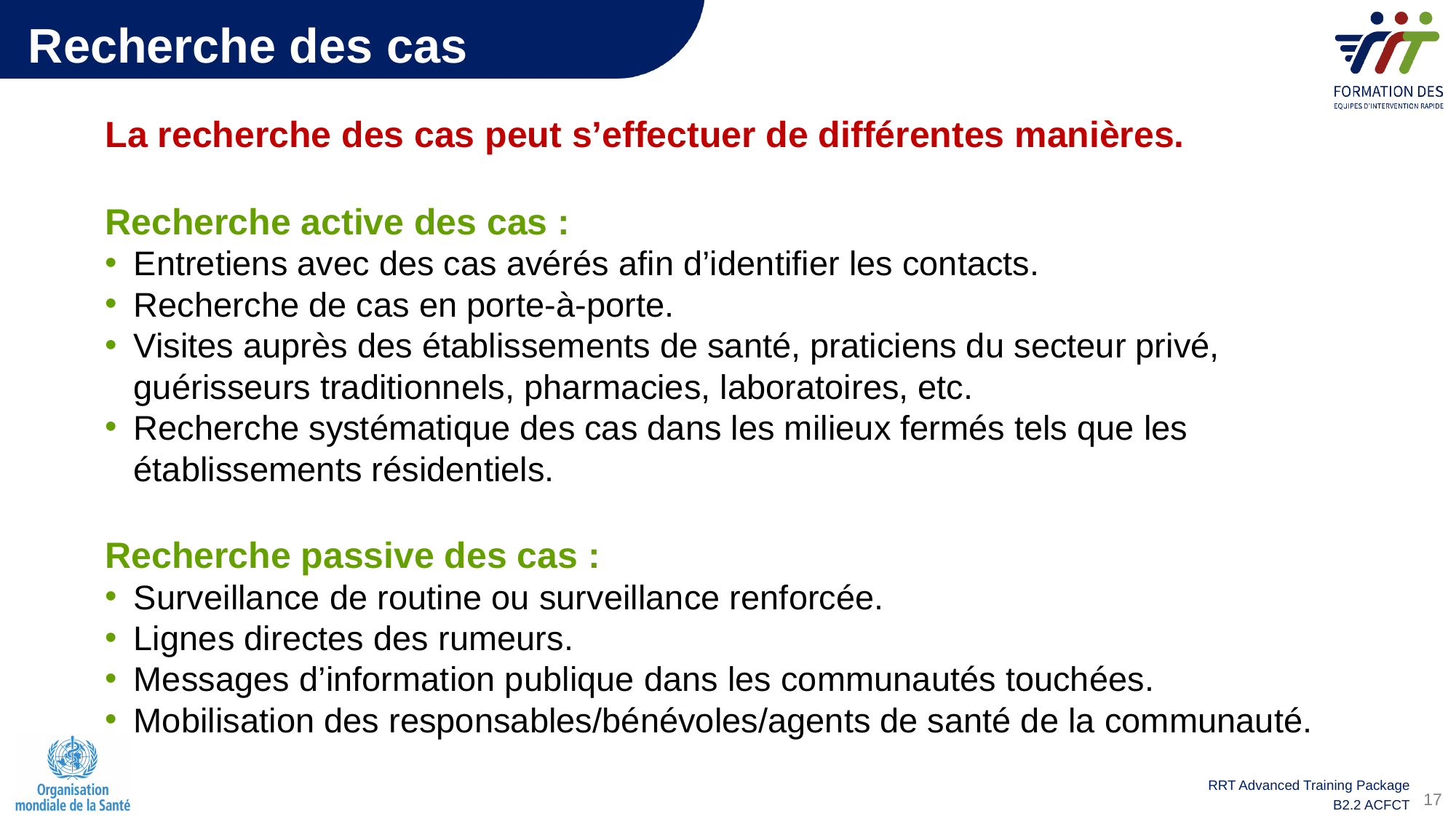

Recherche des cas
La recherche des cas peut s’effectuer de différentes manières.

Recherche active des cas :
Entretiens avec des cas avérés afin d’identifier les contacts.
Recherche de cas en porte-à-porte.
Visites auprès des établissements de santé, praticiens du secteur privé, guérisseurs traditionnels, pharmacies, laboratoires, etc.
Recherche systématique des cas dans les milieux fermés tels que les établissements résidentiels.

Recherche passive des cas :
Surveillance de routine ou surveillance renforcée.
Lignes directes des rumeurs.
Messages d’information publique dans les communautés touchées.
Mobilisation des responsables/bénévoles/agents de santé de la communauté.